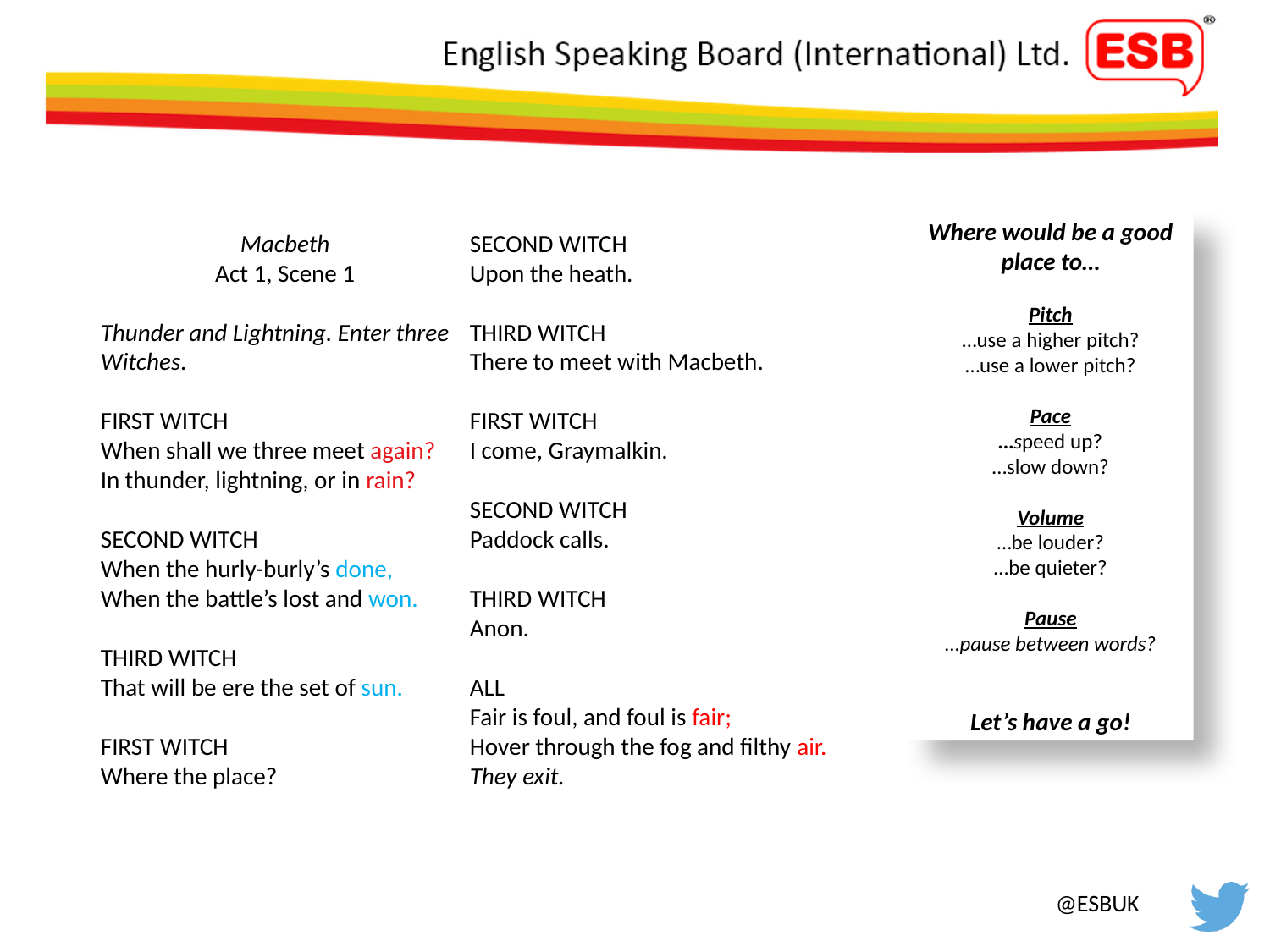

Where would be a good place to…

Pitch
…use a higher pitch?
…use a lower pitch?

Pace
…speed up?
…slow down?

Volume
…be louder?
…be quieter?

Pause
…pause between words?

Let’s have a go!
Macbeth
Act 1, Scene 1

Thunder and Lightning. Enter three Witches.
FIRST WITCH 
When shall we three meet again?
In thunder, lightning, or in rain?
SECOND WITCH 
When the hurly-burly’s done,
When the battle’s lost and won.
THIRD WITCH 
That will be ere the set of sun.
FIRST WITCH 
Where the place?

SECOND WITCH
Upon the heath.
THIRD WITCH 
There to meet with Macbeth.
FIRST WITCH
I come, Graymalkin.
SECOND WITCH
Paddock calls.
THIRD WITCH
Anon.
ALL 
Fair is foul, and foul is fair;
Hover through the fog and filthy air.
They exit.